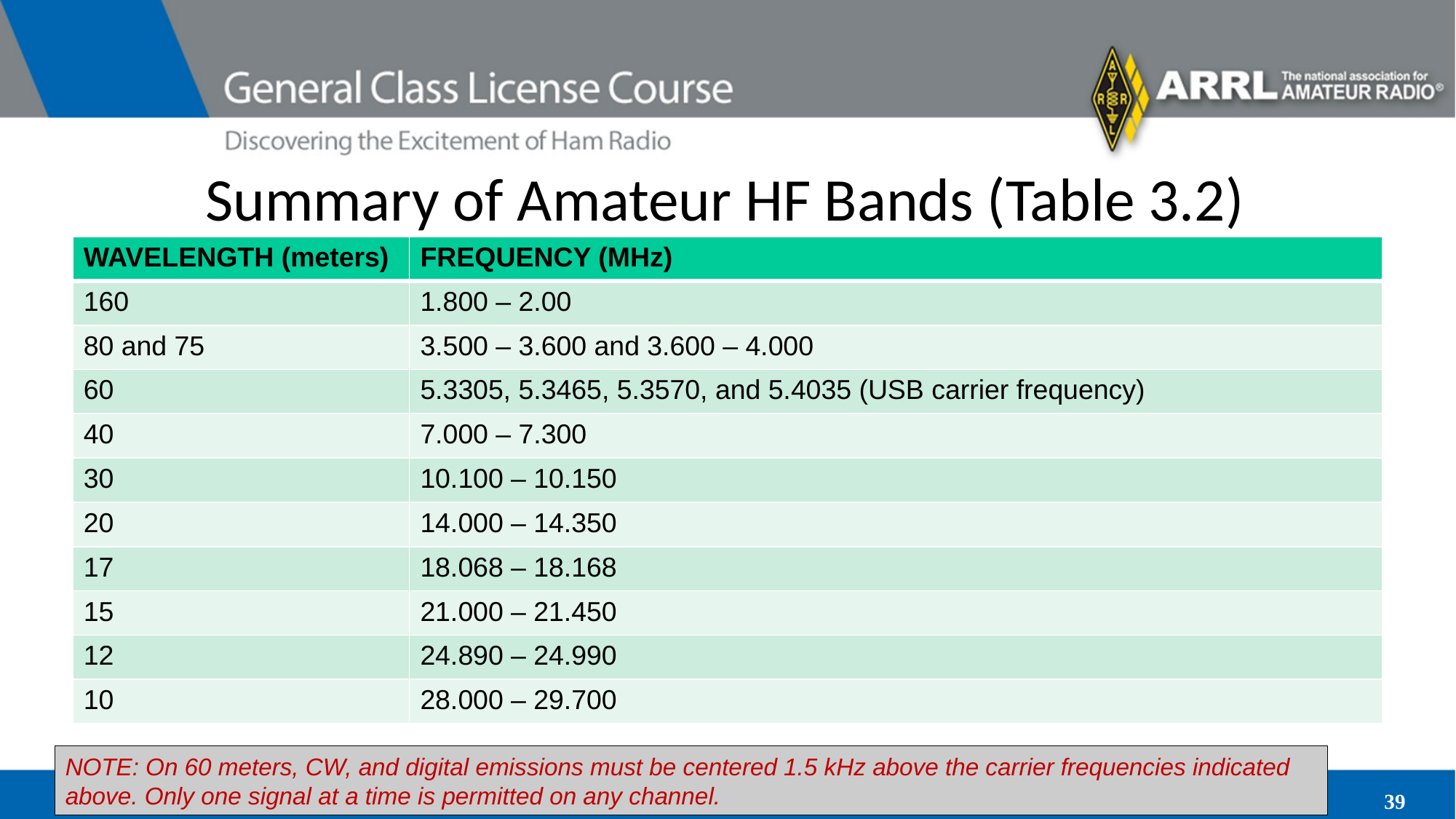

# Summary of Amateur HF Bands (Table 3.2)
| WAVELENGTH (meters) | FREQUENCY (MHz) |
| --- | --- |
| 160 | 1.800 – 2.00 |
| 80 and 75 | 3.500 – 3.600 and 3.600 – 4.000 |
| 60 | 5.3305, 5.3465, 5.3570, and 5.4035 (USB carrier frequency) |
| 40 | 7.000 – 7.300 |
| 30 | 10.100 – 10.150 |
| 20 | 14.000 – 14.350 |
| 17 | 18.068 – 18.168 |
| 15 | 21.000 – 21.450 |
| 12 | 24.890 – 24.990 |
| 10 | 28.000 – 29.700 |
NOTE: On 60 meters, CW, and digital emissions must be centered 1.5 kHz above the carrier frequencies indicated above. Only one signal at a time is permitted on any channel.